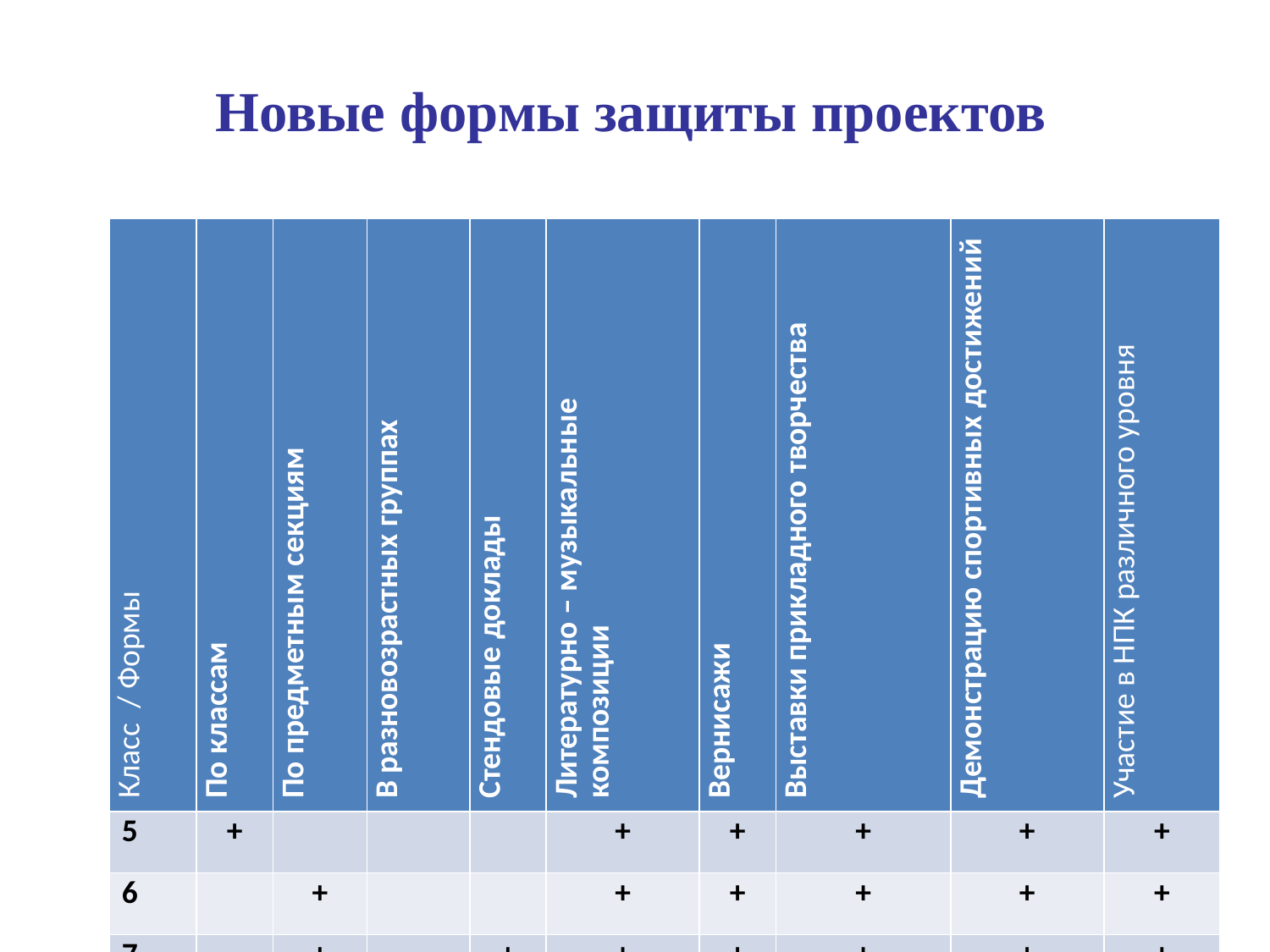

# Новые формы защиты проектов
| Класс / Формы | По классам | По предметным секциям | В разновозрастных группах | Стендовые доклады | Литературно – музыкальные композиции | Вернисажи | Выставки прикладного творчества | Демонстрацию спортивных достижений | Участие в НПК различного уровня |
| --- | --- | --- | --- | --- | --- | --- | --- | --- | --- |
| 5 | + |  |  |  | + | + | + | + | + |
| 6 |  | + |  |  | + | + | + | + | + |
| 7 |  | + |  | + | + | + | + | + | + |
| 8 |  | + | + | + | + | + | + | + | + |
| 9 |  | + | + | + | + | + | + | + | + |